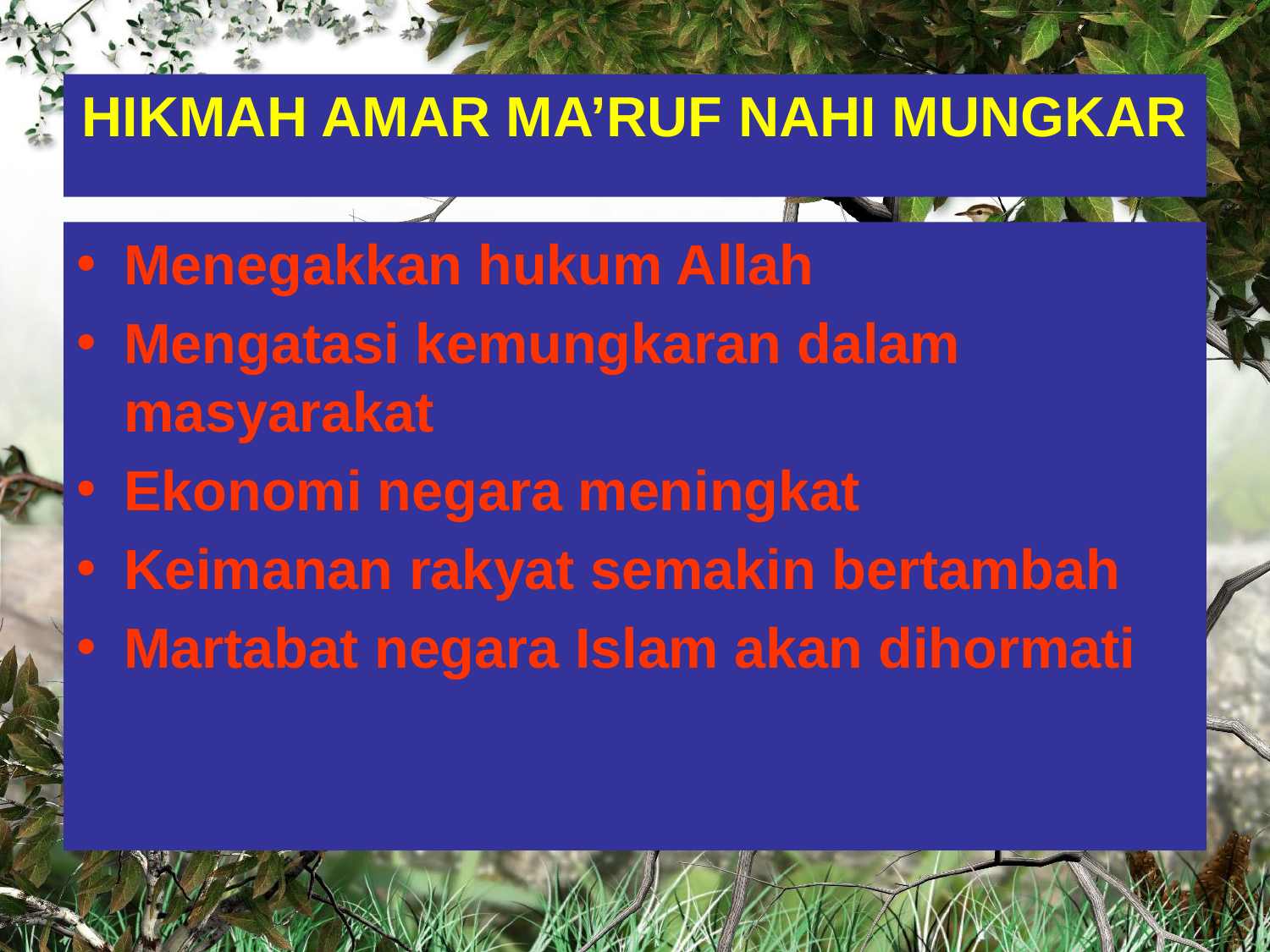

# HIKMAH AMAR MA’RUF NAHI MUNGKAR
Menegakkan hukum Allah
Mengatasi kemungkaran dalam masyarakat
Ekonomi negara meningkat
Keimanan rakyat semakin bertambah
Martabat negara Islam akan dihormati